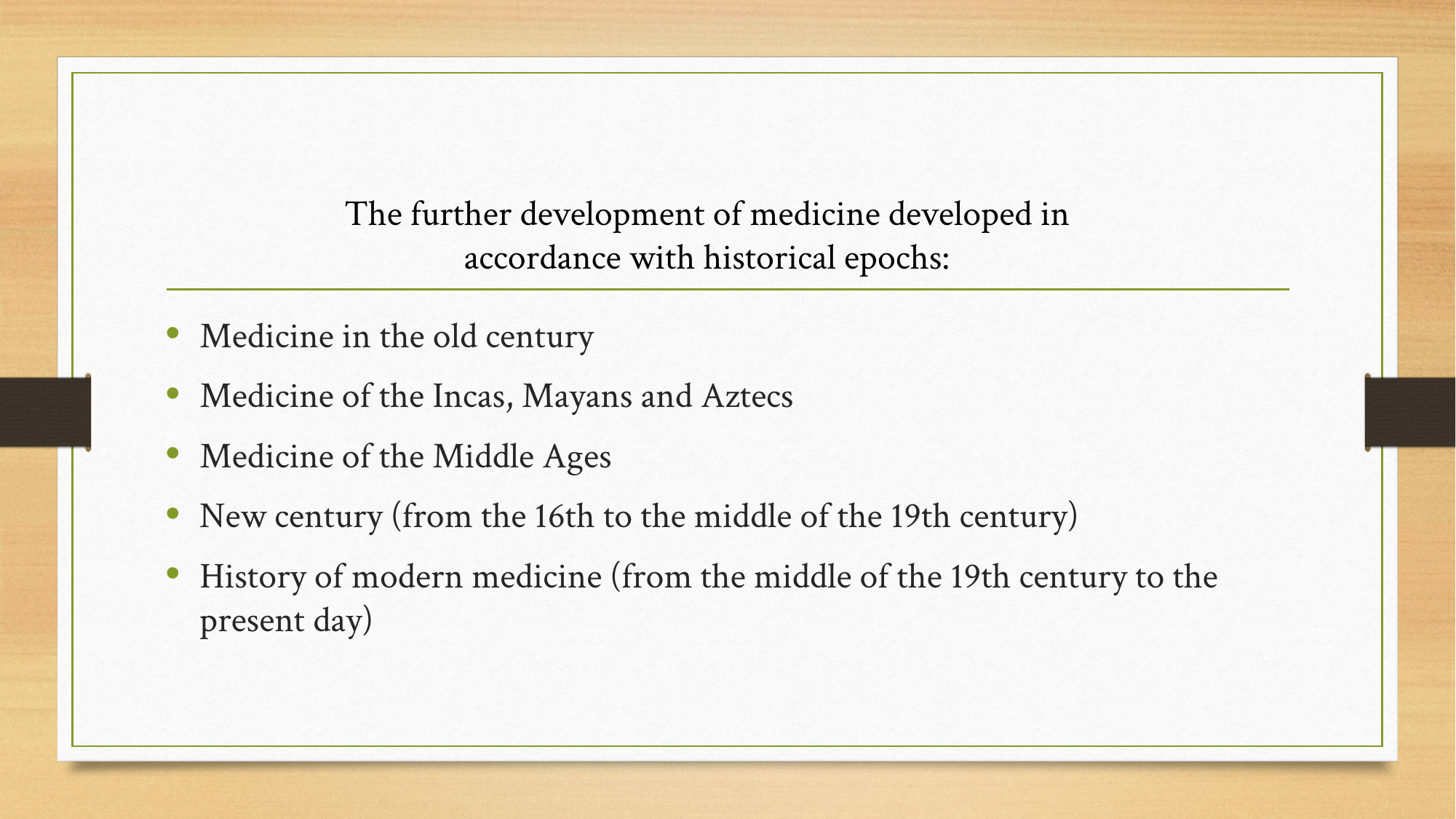

The further development of medicine developed in accordance with historical epochs:
Medicine in the old century
Medicine of the Incas, Mayans and Aztecs
Medicine of the Middle Ages
New century (from the 16th to the middle of the 19th century)
History of modern medicine (from the middle of the 19th century to the present day)